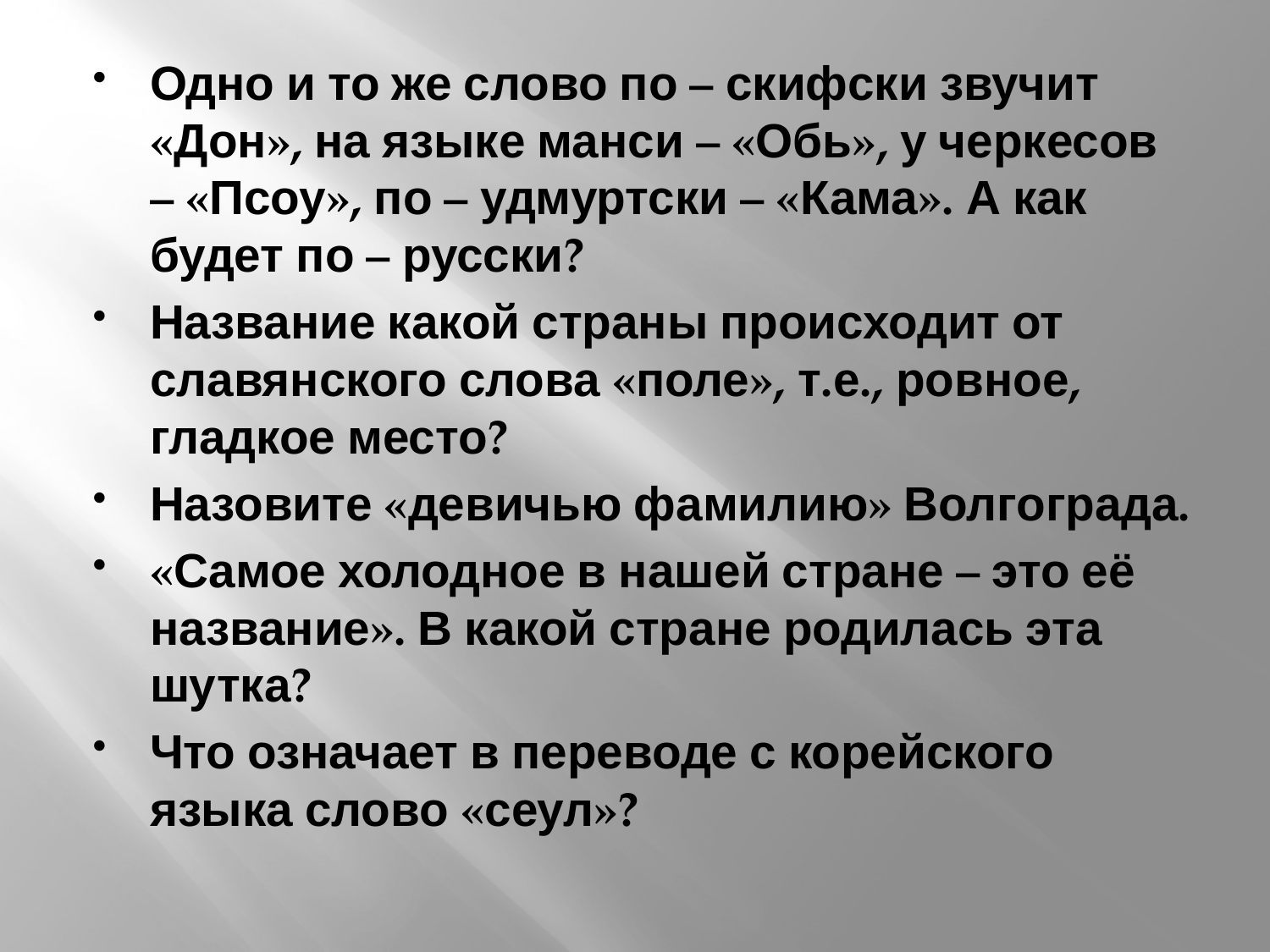

#
Одно и то же слово по – скифски звучит «Дон», на языке манси – «Обь», у черкесов – «Псоу», по – удмуртски – «Кама». А как будет по – русски?
Название какой страны происходит от славянского слова «поле», т.е., ровное, гладкое место?
Назовите «девичью фамилию» Волгограда.
«Самое холодное в нашей стране – это её название». В какой стране родилась эта шутка?
Что означает в переводе с корейского языка слово «сеул»?